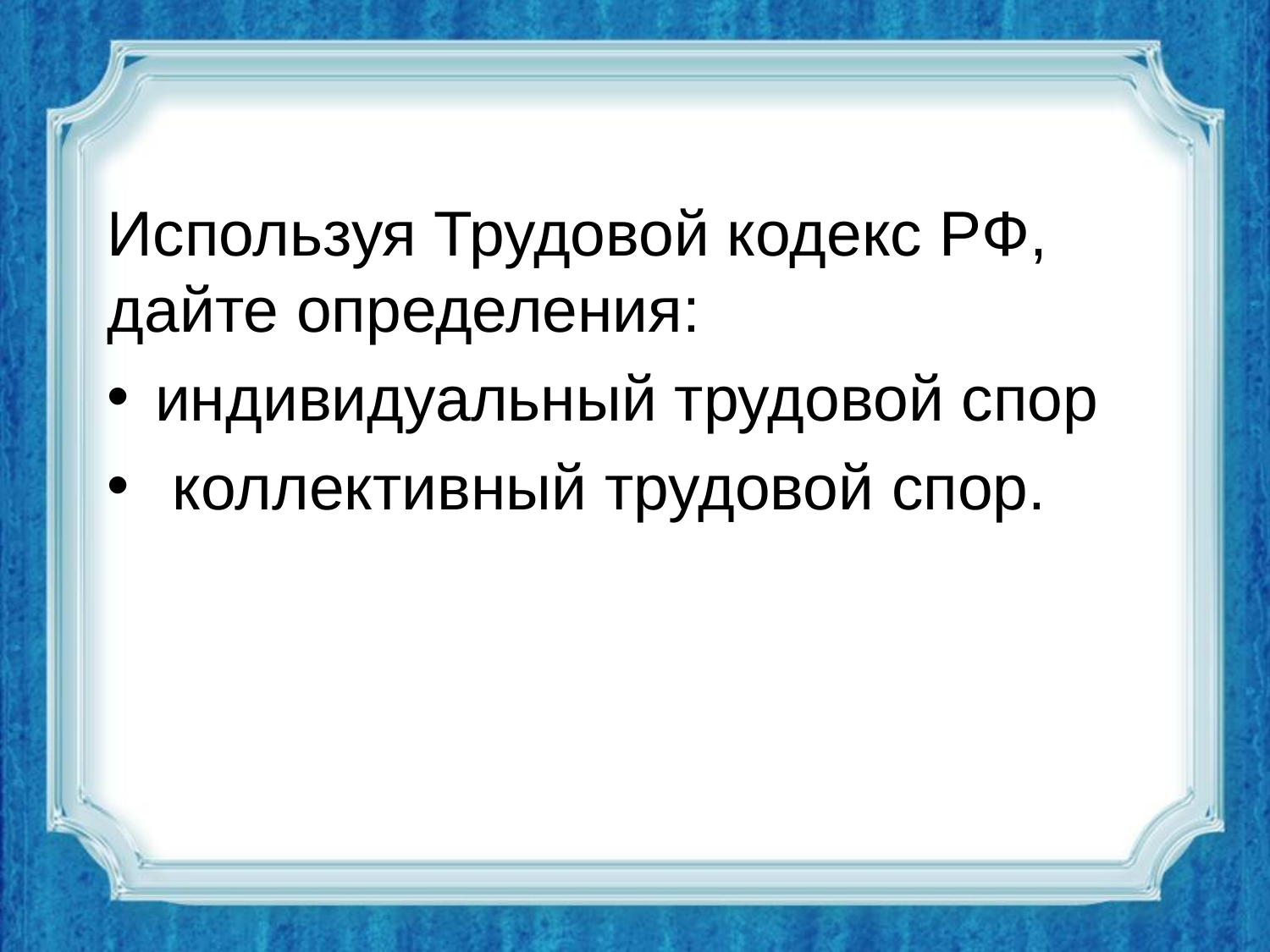

Используя Трудовой кодекс РФ, дайте определения:
индивидуальный трудовой спор
 коллективный трудовой спор.